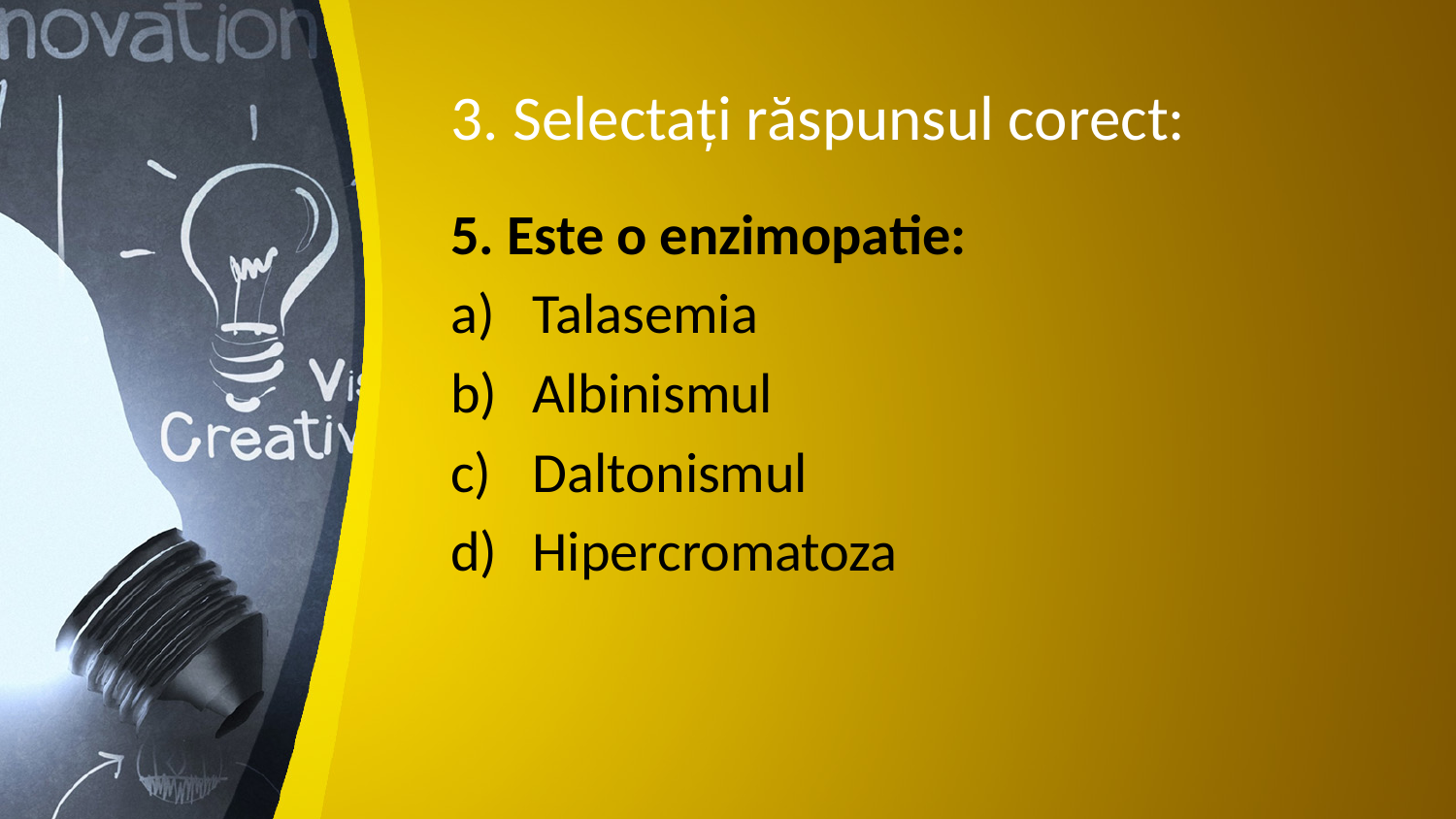

# 3. Selectați răspunsul corect:
5. Este o enzimopatie:
Talasemia
Albinismul
Daltonismul
Hipercromatoza